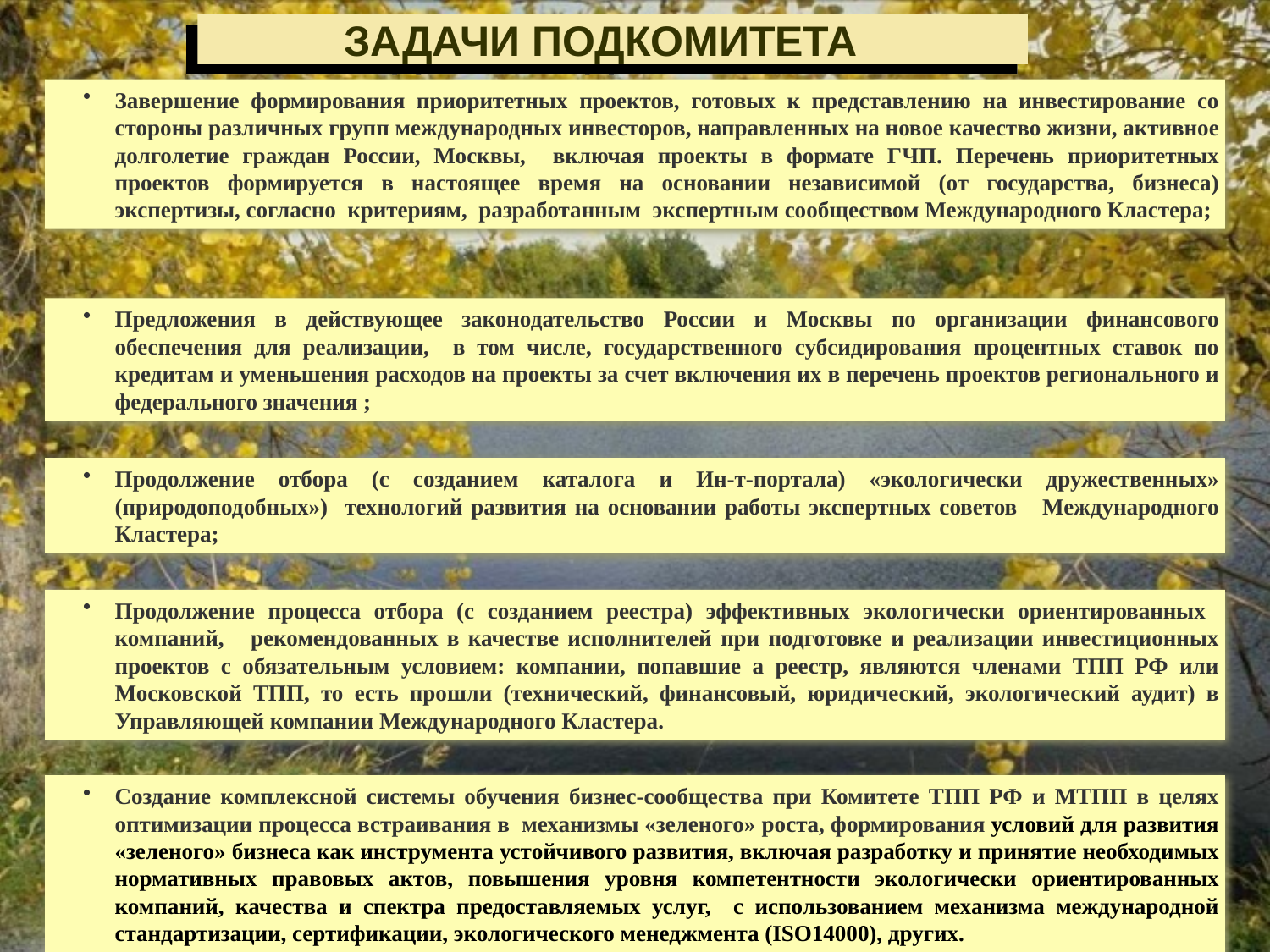

ЗАДАЧИ ПОДКОМИТЕТА
Завершение формирования приоритетных проектов, готовых к представлению на инвестирование со стороны различных групп международных инвесторов, направленных на новое качество жизни, активное долголетие граждан России, Москвы,  включая проекты в формате ГЧП. Перечень приоритетных проектов формируется в настоящее время на основании независимой (от государства, бизнеса) экспертизы, согласно  критериям,  разработанным  экспертным сообществом Международного Кластера;
Предложения в действующее законодательство России и Москвы по организации финансового обеспечения для реализации,  в том числе, государственного субсидирования процентных ставок по кредитам и уменьшения расходов на проекты за счет включения их в перечень проектов регионального и федерального значения ;
Продолжение отбора (с созданием каталога и Ин-т-портала) «экологически дружественных» (природоподобных»)  технологий развития на основании работы экспертных советов   Международного Кластера;
Продолжение процесса отбора (с созданием реестра) эффективных экологически ориентированных  компаний,   рекомендованных в качестве исполнителей при подготовке и реализации инвестиционных проектов с обязательным условием: компании, попавшие а реестр, являются членами ТПП РФ или Московской ТПП, то есть прошли (технический, финансовый, юридический, экологический аудит) в Управляющей компании Международного Кластера.
Создание комплексной системы обучения бизнес-сообщества при Комитете ТПП РФ и МТПП в целях оптимизации процесса встраивания в  механизмы «зеленого» роста, формирования условий для развития «зеленого» бизнеса как инструмента устойчивого развития, включая разработку и принятие необходимых нормативных правовых актов, повышения уровня компетентности экологически ориентированных компаний, качества и спектра предоставляемых услуг,  с использованием механизма международной стандартизации, сертификации, экологического менеджмента (ISO14000), других.